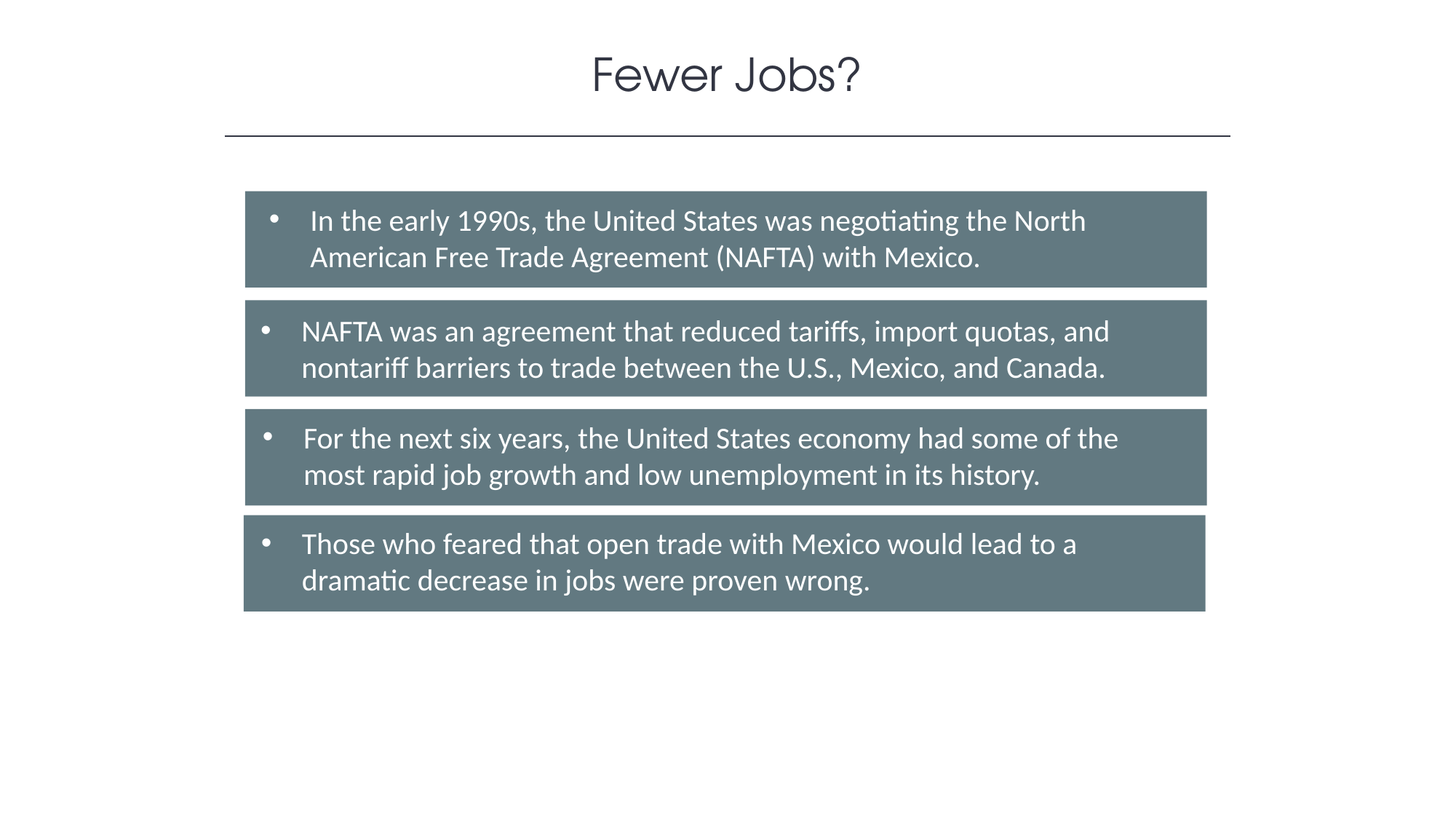

Fewer Jobs?

In the early 1990s, the United States was negotiating the North American Free Trade Agreement (NAFTA) with Mexico.

NAFTA was an agreement that reduced tariffs, import quotas, and nontariff barriers to trade between the U.S., Mexico, and Canada.

For the next six years, the United States economy had some of the most rapid job growth and low unemployment in its history.

Those who feared that open trade with Mexico would lead to a dramatic decrease in jobs were proven wrong.